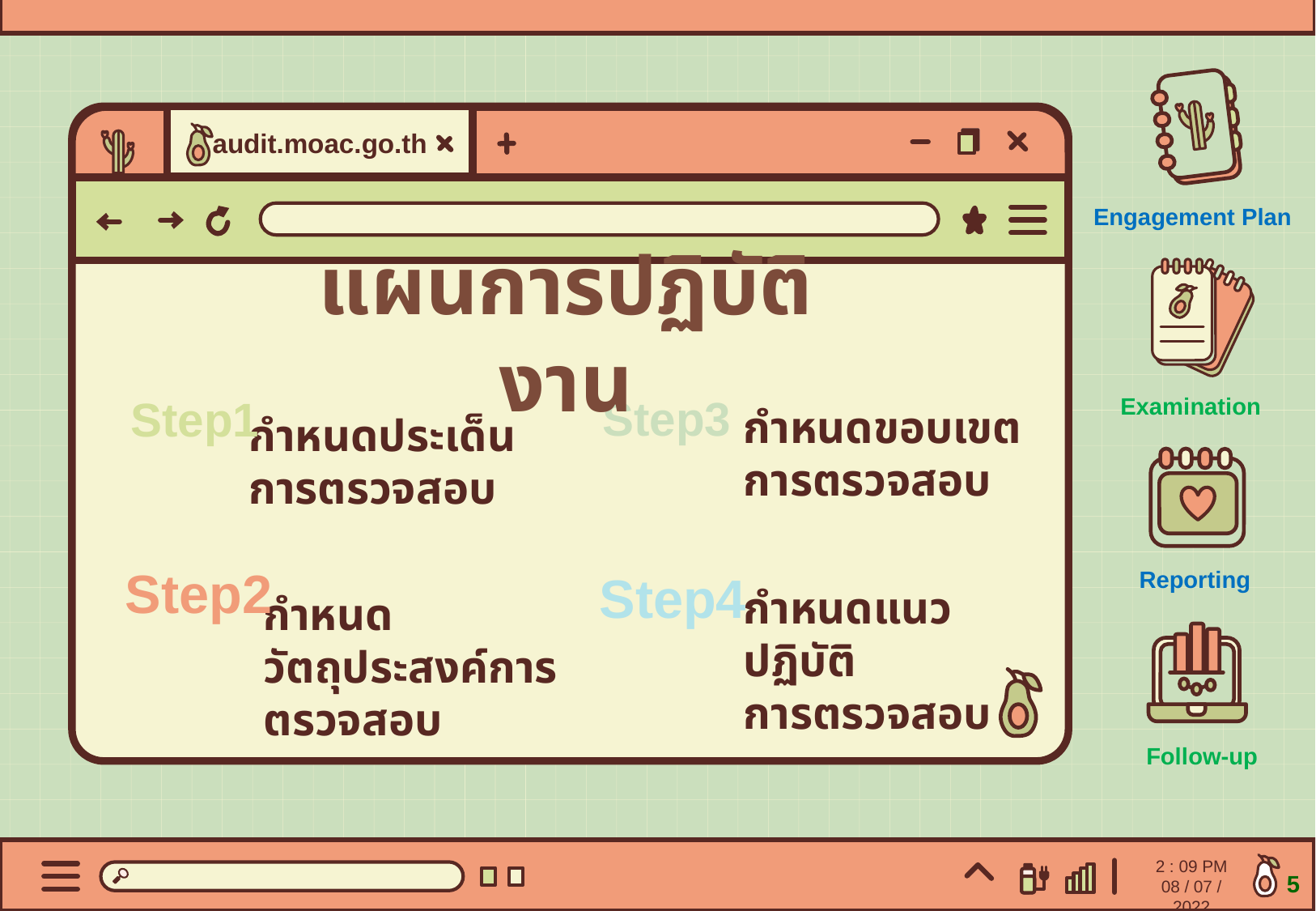

Engagement Plan

Examination

Reporting

Follow-up
audit.moac.go.th
แผนการปฏิบัติงาน
Step3
กำหนดขอบเขตการตรวจสอบ
Step1
กำหนดประเด็น
การตรวจสอบ
Step2
กำหนดวัตถุประสงค์การตรวจสอบ
Step4
กำหนดแนวปฏิบัติ
การตรวจสอบ
2 : 09 PM
08 / 07 / 2022
5